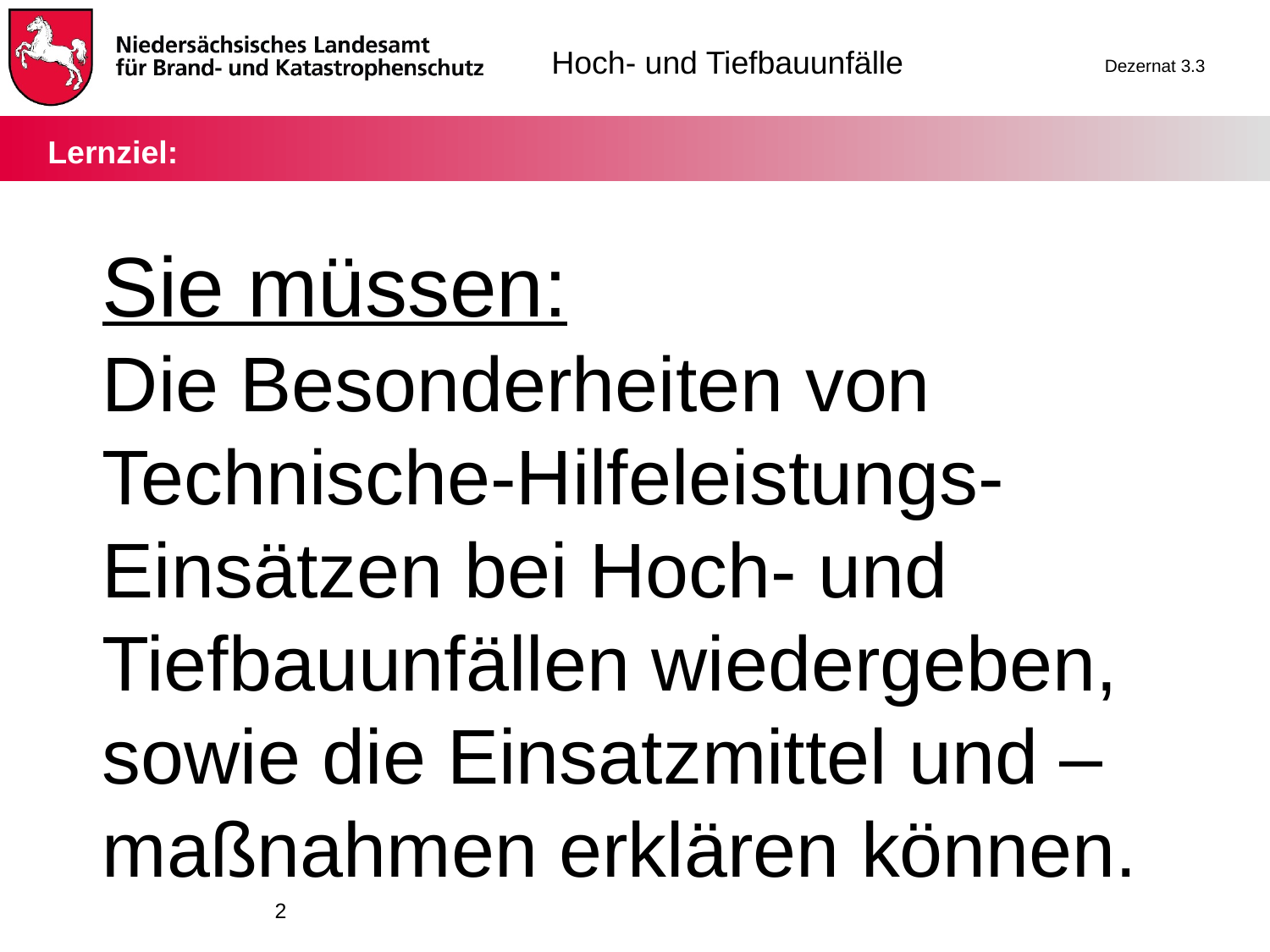

# Lernziel:
Sie müssen:
Die Besonderheiten von Technische-Hilfeleistungs-Einsätzen bei Hoch- und Tiefbauunfällen wiedergeben, sowie die Einsatzmittel und –maßnahmen erklären können.
2